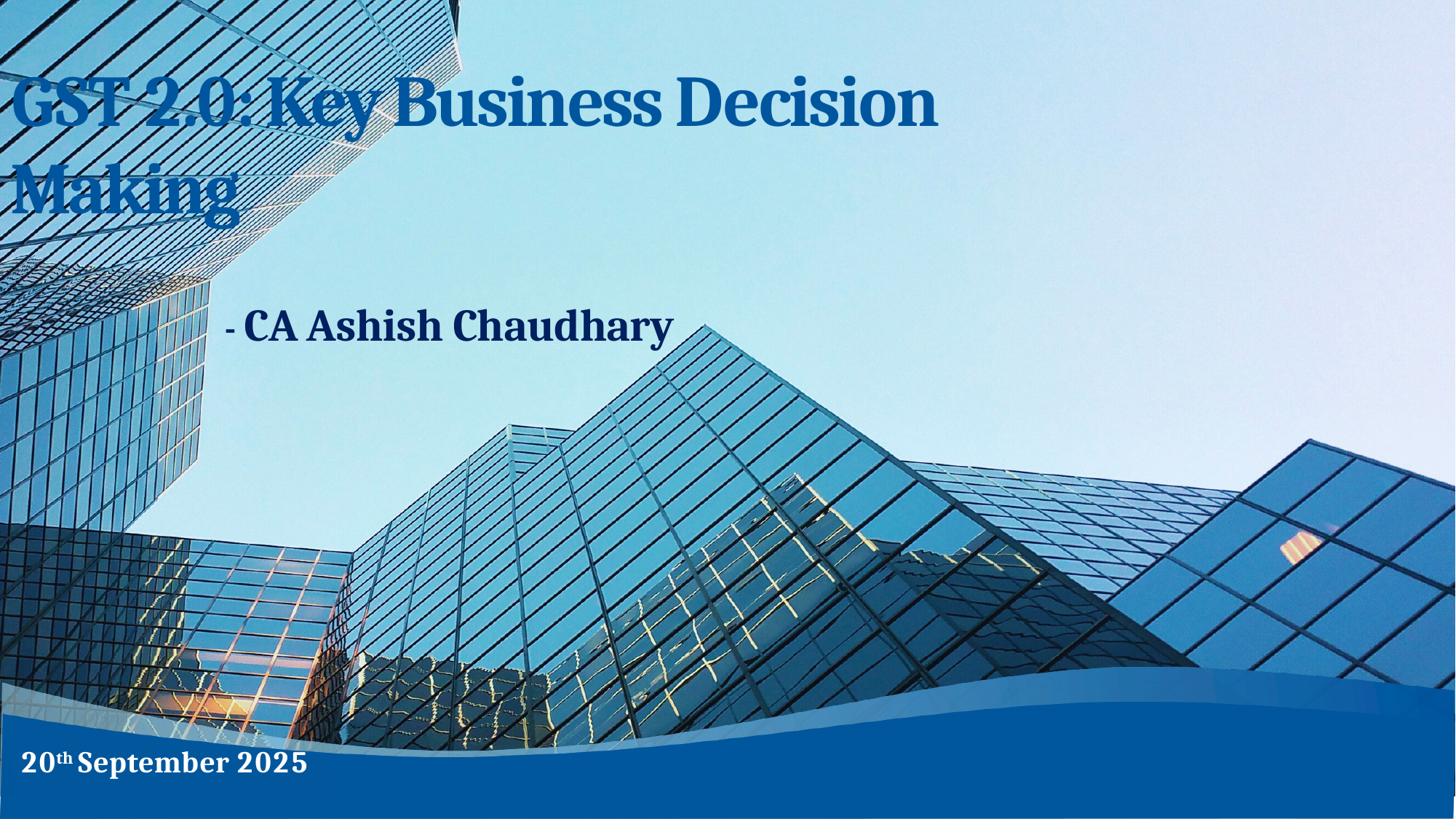

GST 2.0: Key Business Decision Making
- CA Ashish Chaudhary

20th September 2025